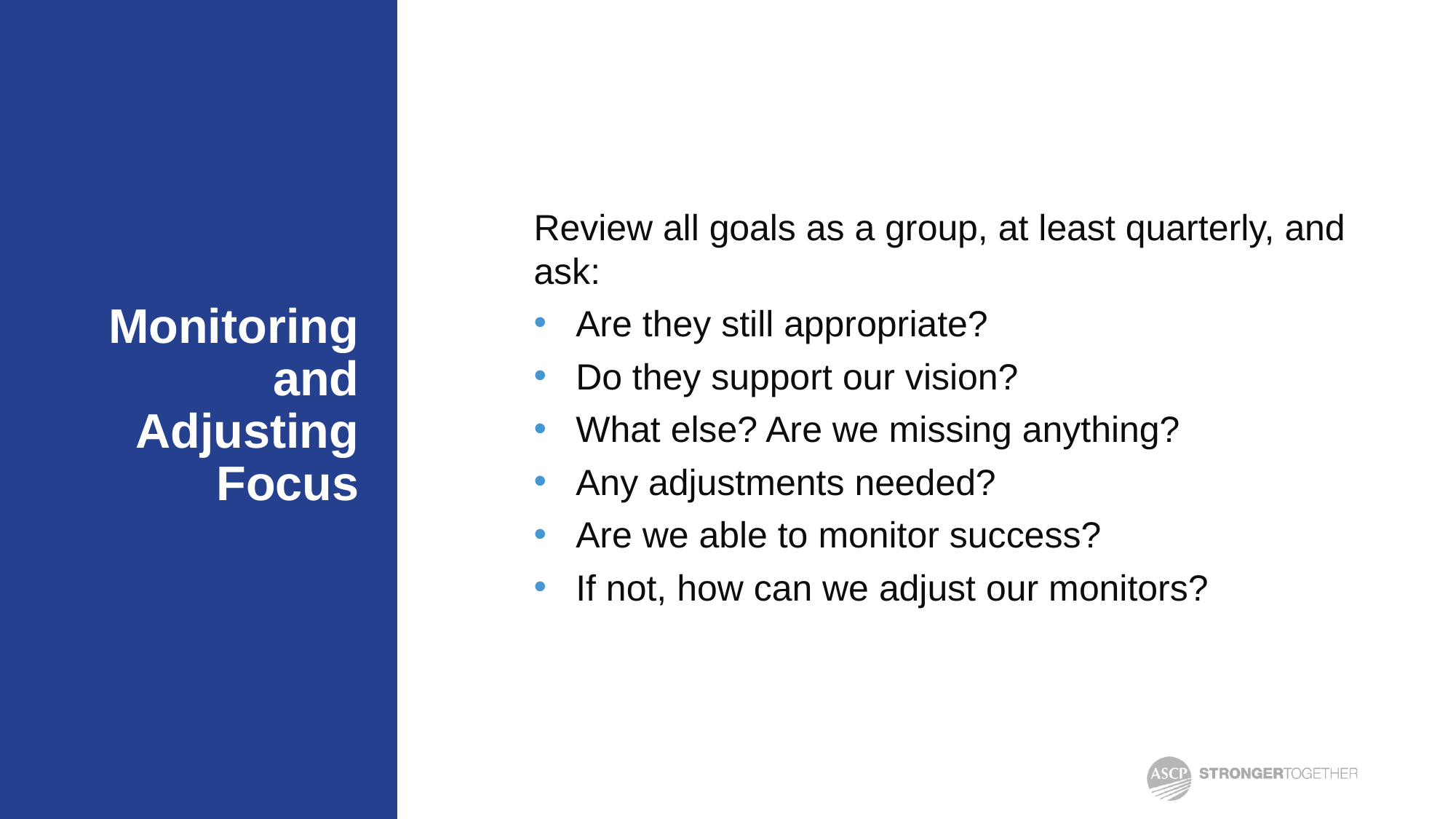

Review all goals as a group, at least quarterly, and ask:
Are they still appropriate?
Do they support our vision?
What else? Are we missing anything?
Any adjustments needed?
Are we able to monitor success?
If not, how can we adjust our monitors?
# Monitoring and Adjusting Focus